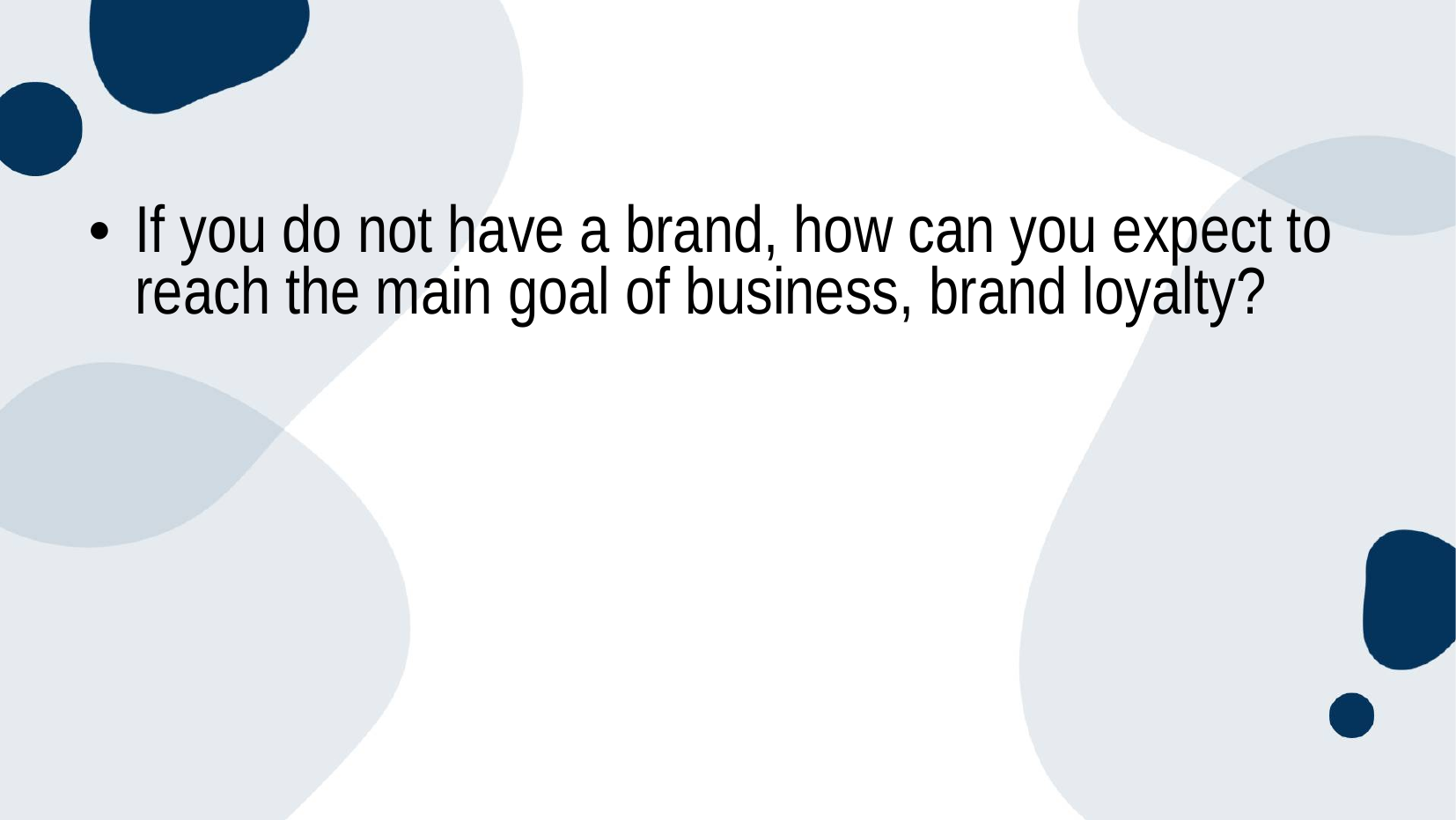

If you do not have a brand, how can you expect to reach the main goal of business, brand loyalty?